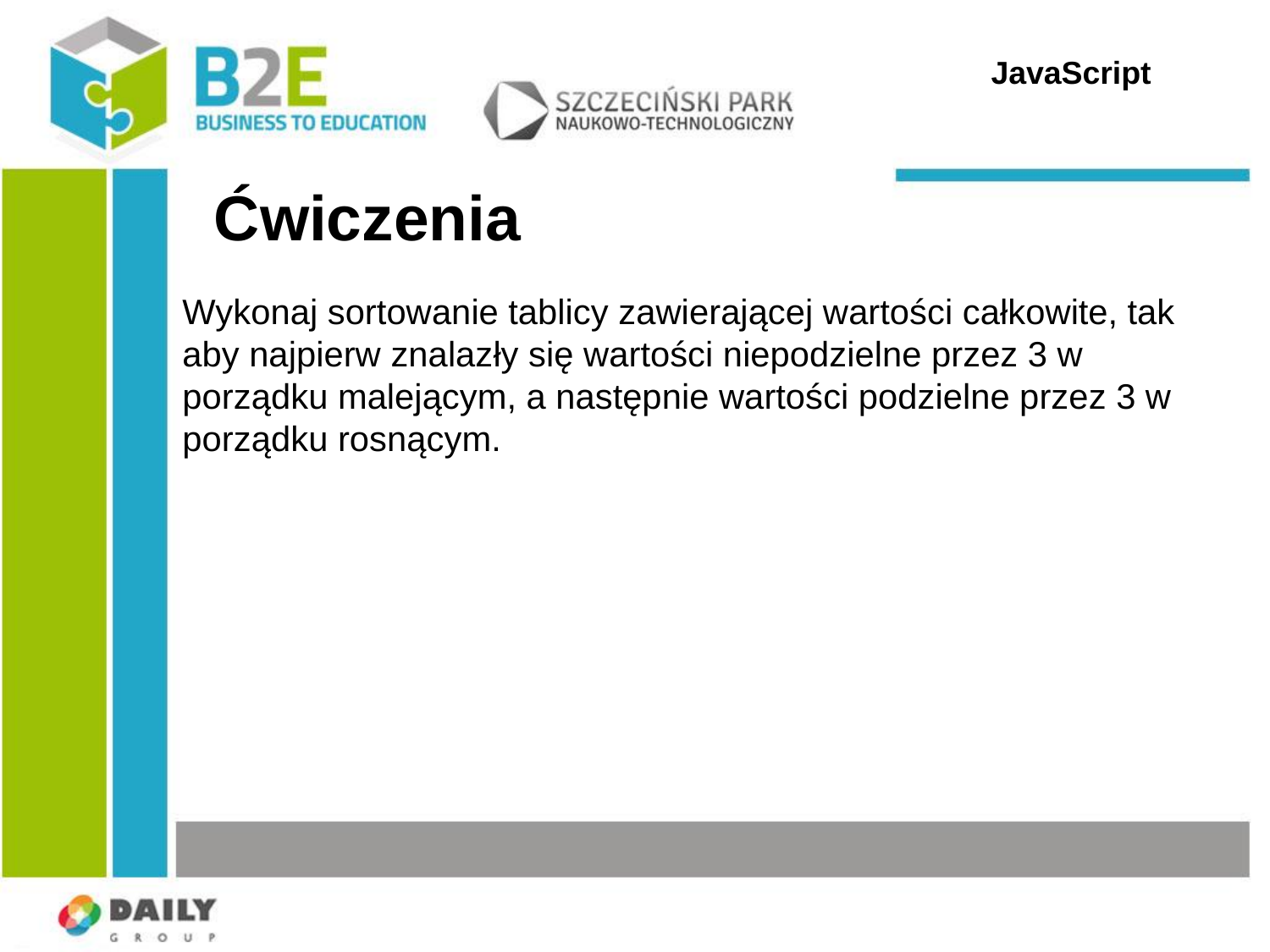

JavaScript
# Ćwiczenia
Wykonaj sortowanie tablicy zawierającej wartości całkowite, tak aby najpierw znalazły się wartości niepodzielne przez 3 w porządku malejącym, a następnie wartości podzielne przez 3 w porządku rosnącym.